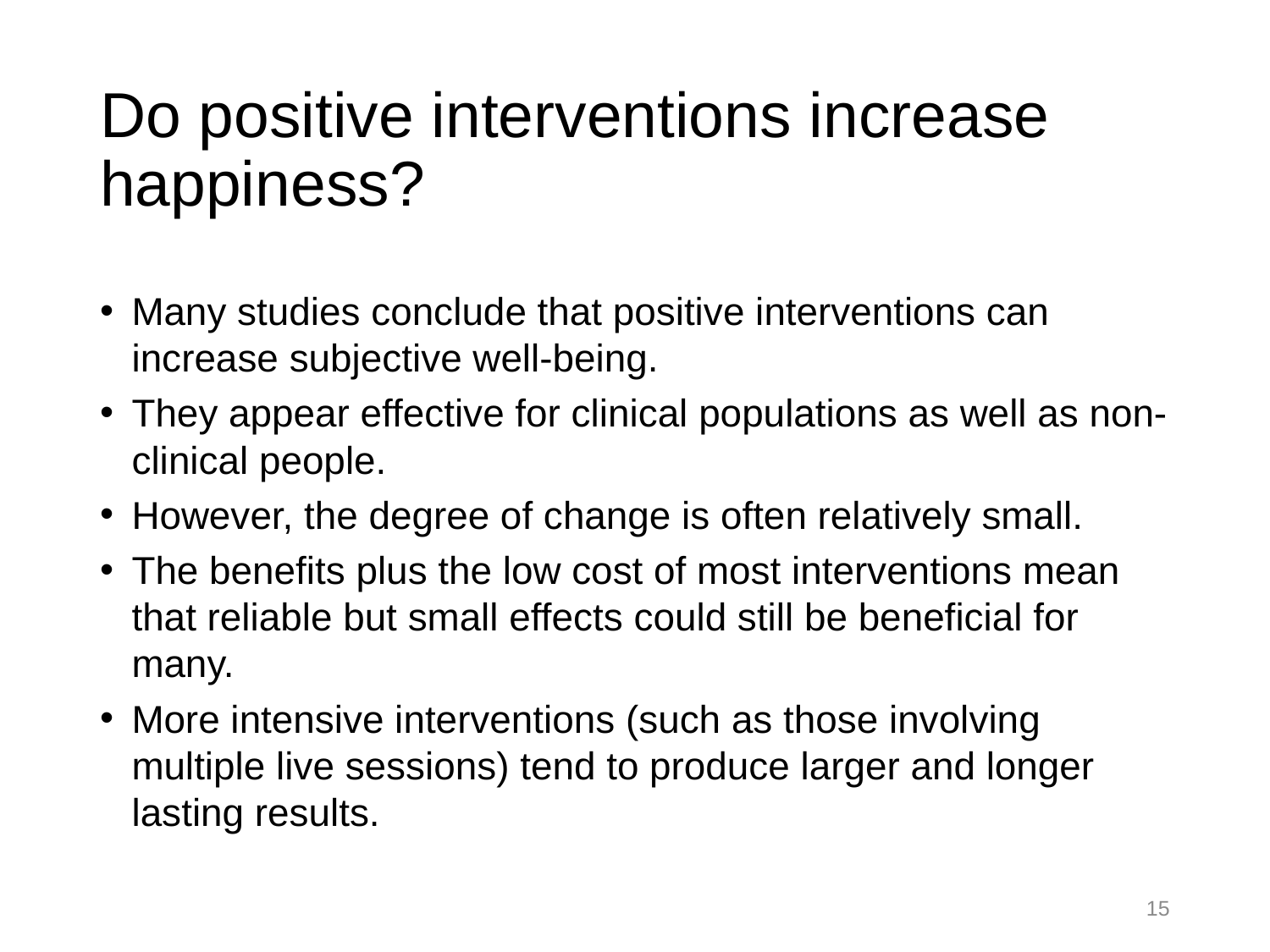

# Do positive interventions increase happiness?
Many studies conclude that positive interventions can increase subjective well-being.
They appear effective for clinical populations as well as non-clinical people.
However, the degree of change is often relatively small.
The benefits plus the low cost of most interventions mean that reliable but small effects could still be beneficial for many.
More intensive interventions (such as those involving multiple live sessions) tend to produce larger and longer lasting results.
15